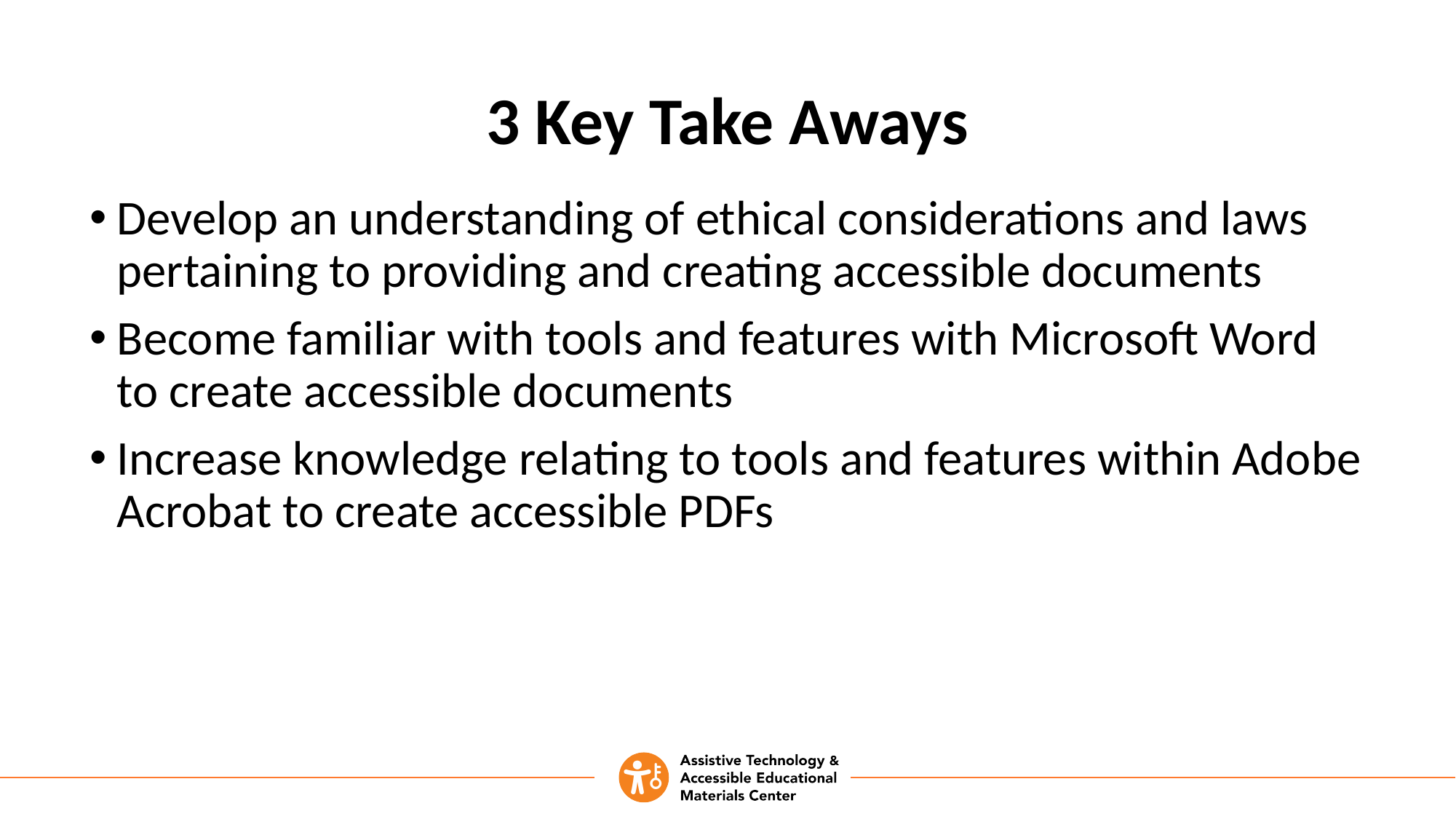

# 3 Key Take Aways
Develop an understanding of ethical considerations and laws pertaining to providing and creating accessible documents
Become familiar with tools and features with Microsoft Word to create accessible documents
Increase knowledge relating to tools and features within Adobe Acrobat to create accessible PDFs